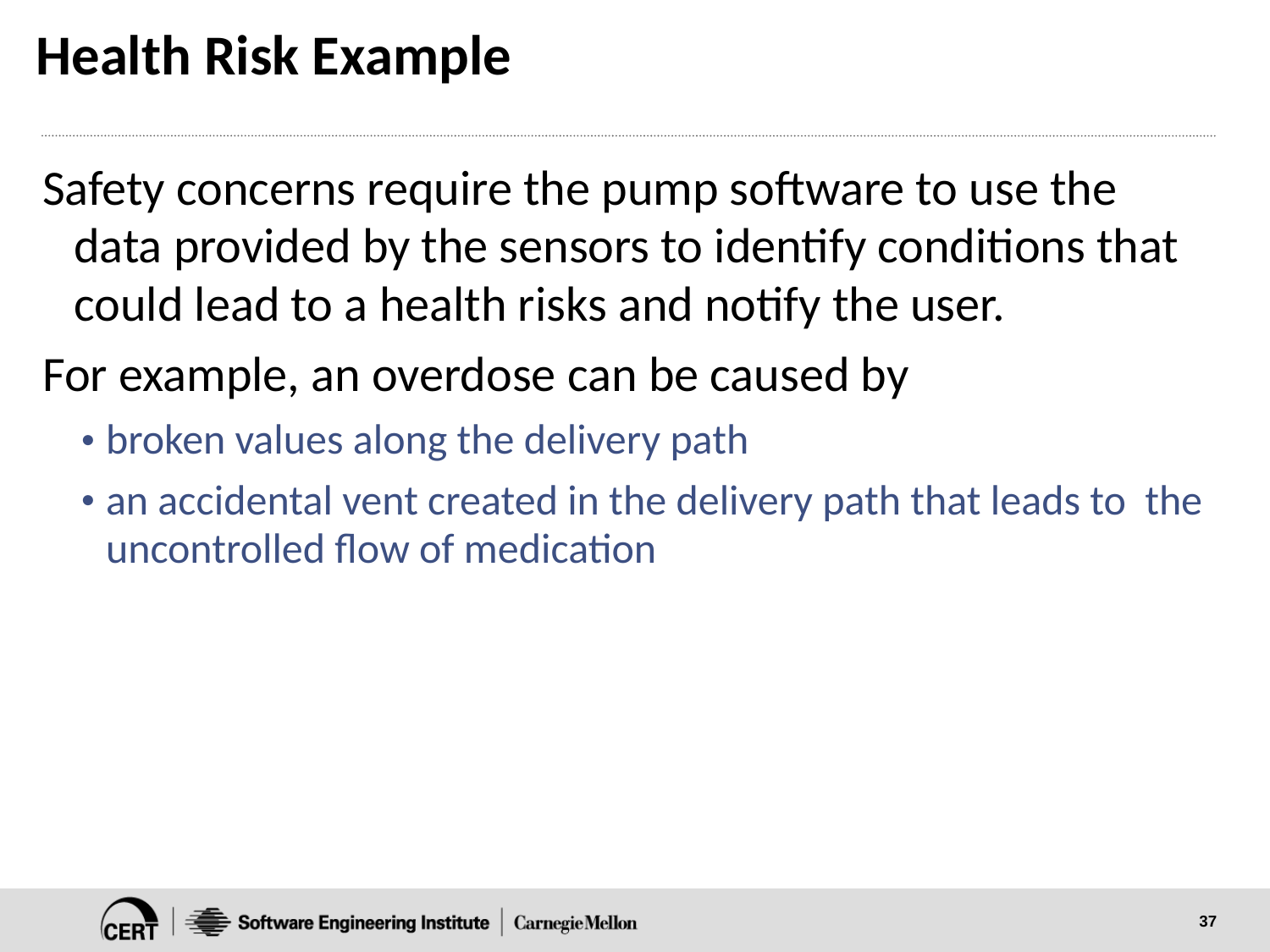

# Health Risk Example
Safety concerns require the pump software to use the data provided by the sensors to identify conditions that could lead to a health risks and notify the user.
For example, an overdose can be caused by
broken values along the delivery path
an accidental vent created in the delivery path that leads to  the uncontrolled flow of medication